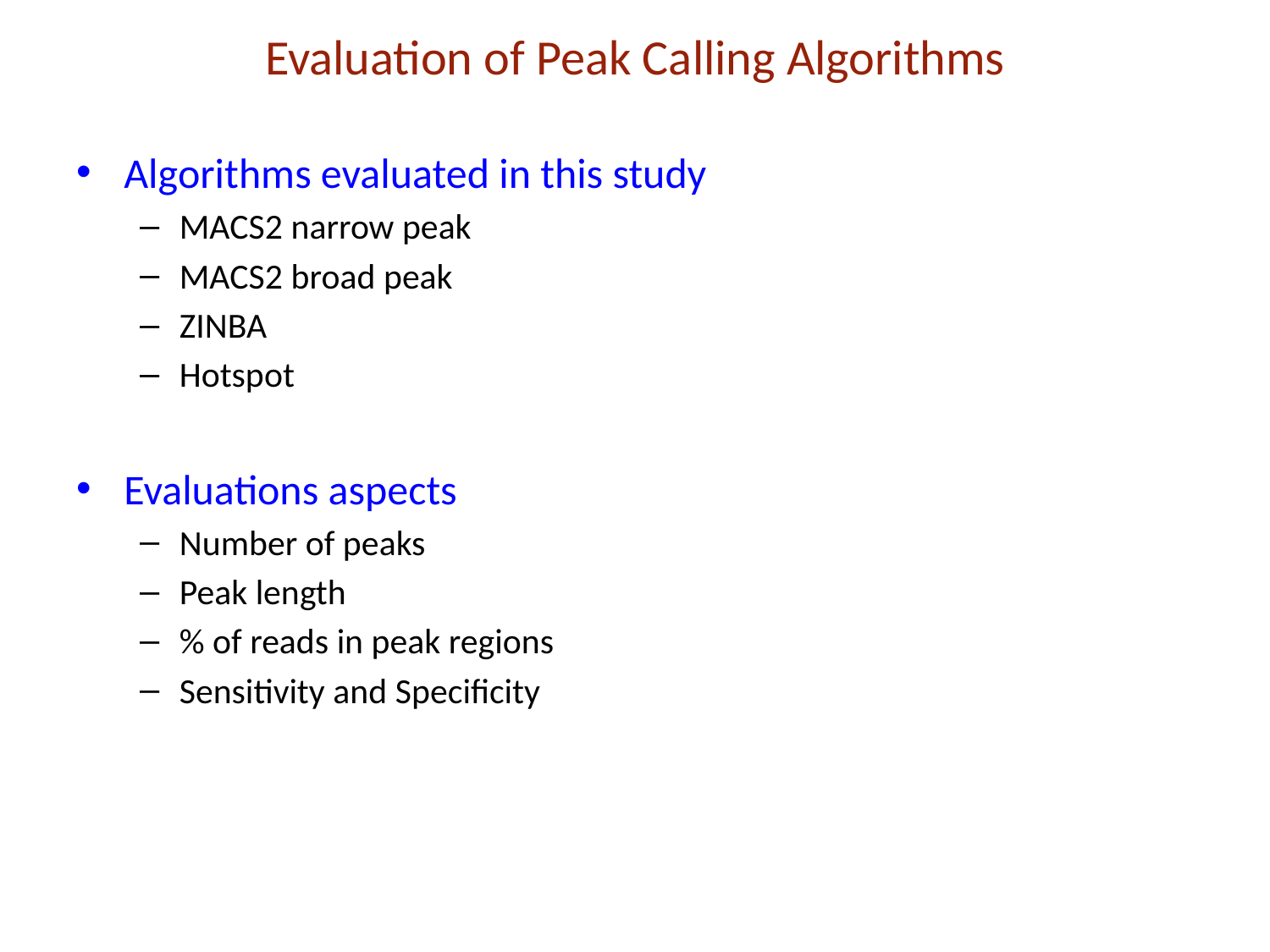

# Evaluation of Peak Calling Algorithms
Algorithms evaluated in this study
MACS2 narrow peak
MACS2 broad peak
ZINBA
Hotspot

Evaluations aspects
Number of peaks
Peak length
% of reads in peak regions
Sensitivity and Specificity